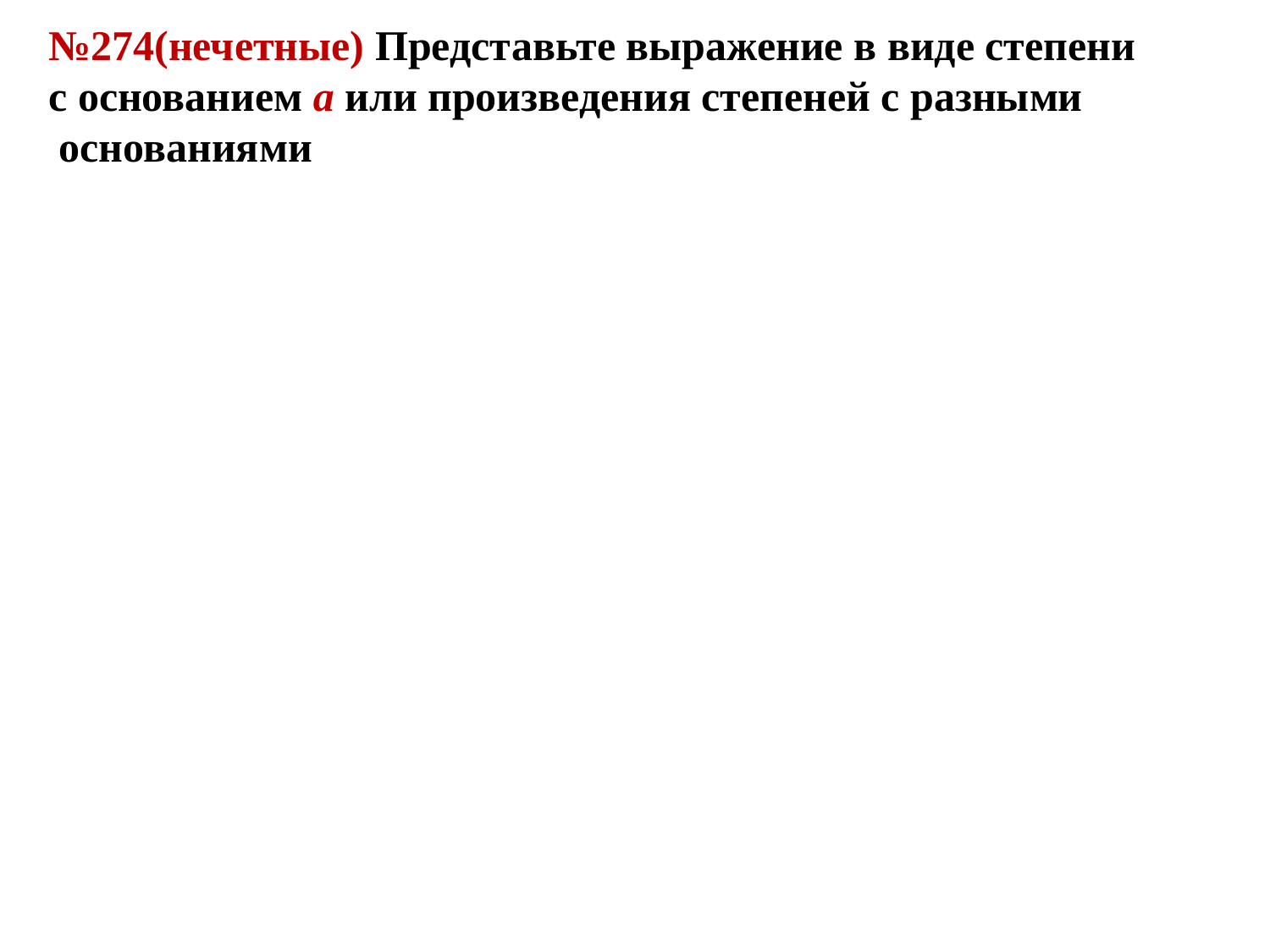

№274(нечетные) Представьте выражение в виде степени
с основанием а или произведения степеней с разными
 основаниями